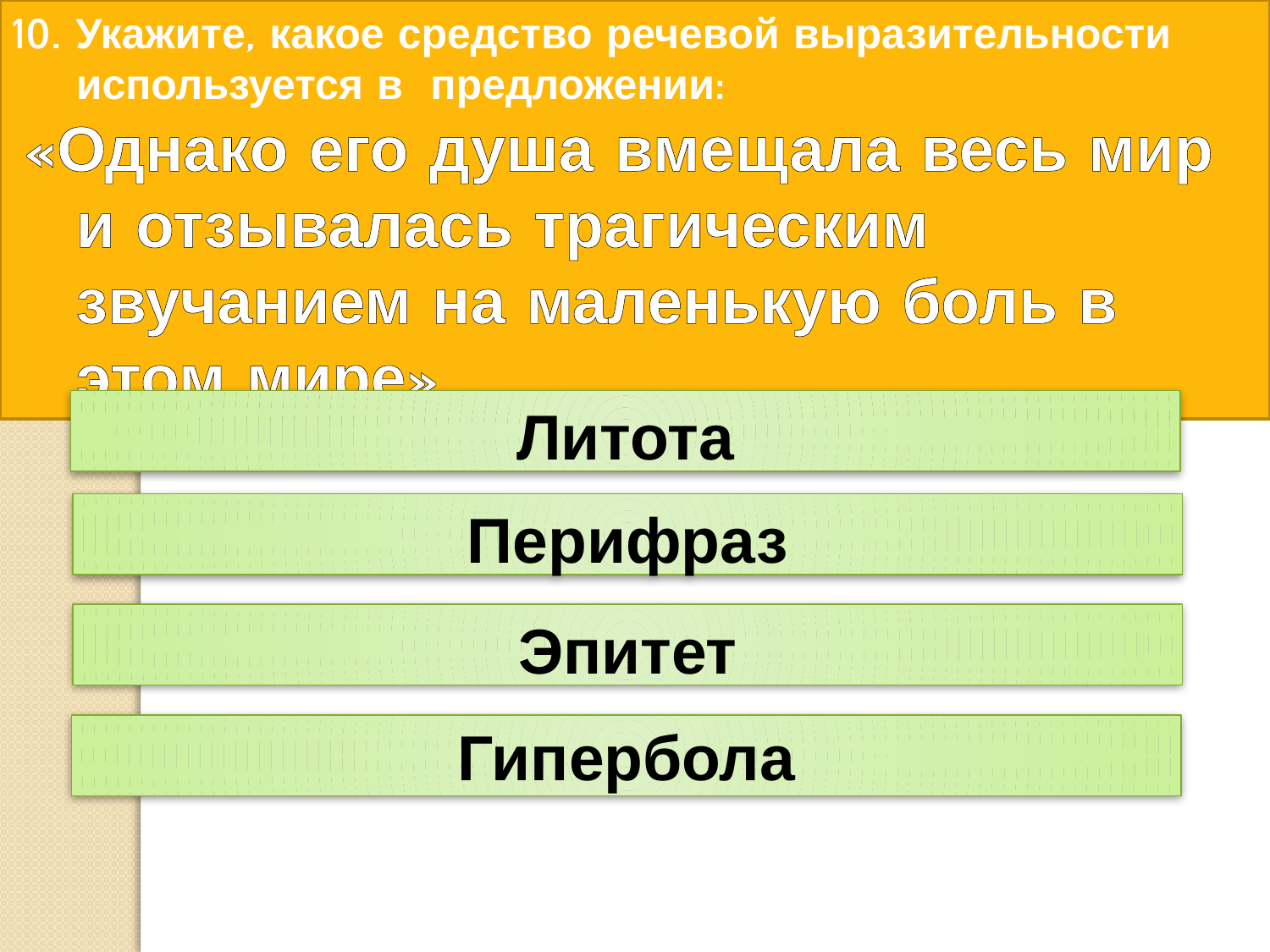

10. Укажите, какое средство речевой выразительности используется в  предложении:
 «Однако его душа вмещала весь мир и отзывалась трагическим звучанием на маленькую боль в этом мире».
Литота
Перифраз
Эпитет
Гипербола